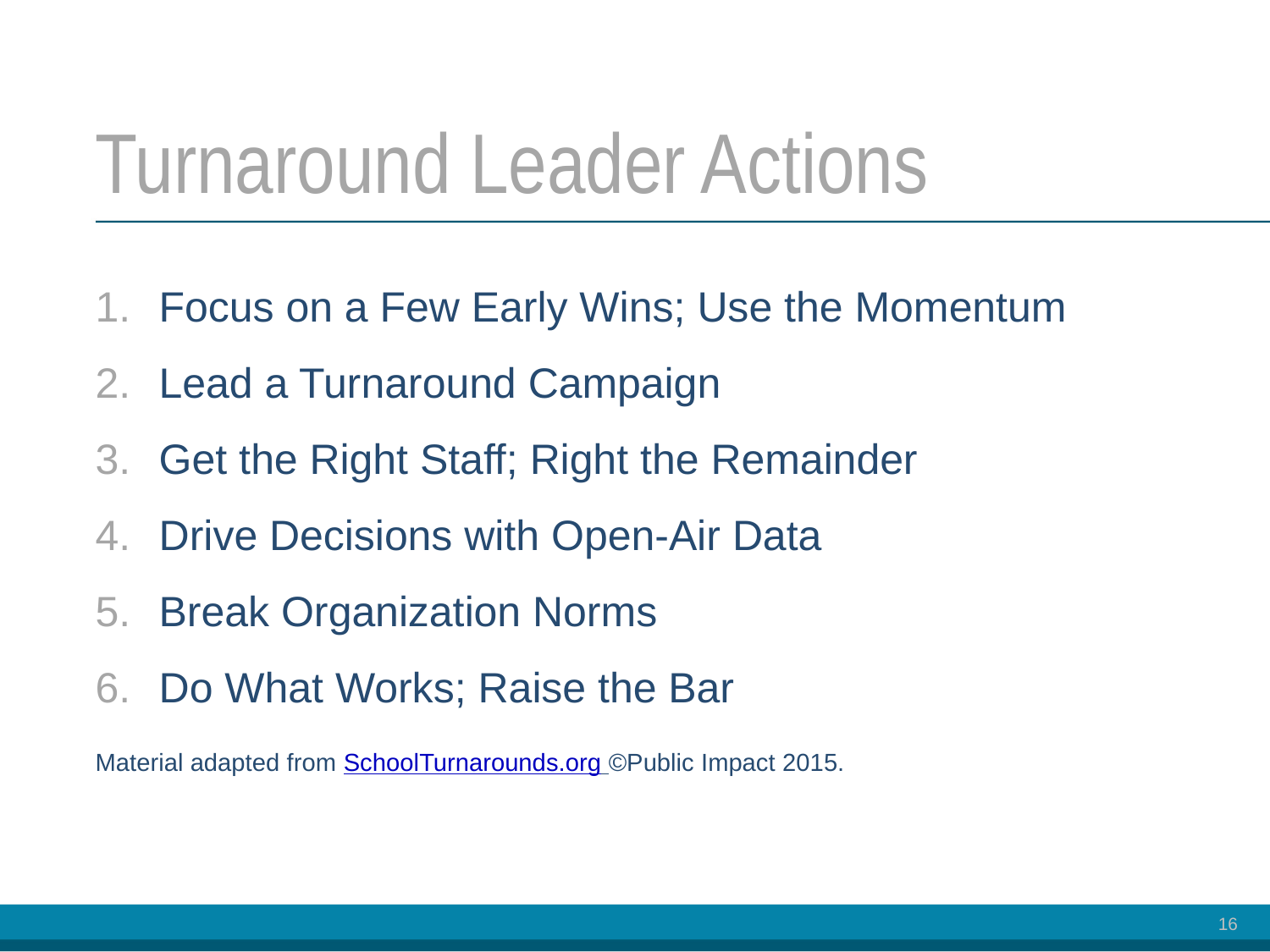

# Turnaround Leader Actions
Focus on a Few Early Wins; Use the Momentum
Lead a Turnaround Campaign
Get the Right Staff; Right the Remainder
Drive Decisions with Open-Air Data
Break Organization Norms
Do What Works; Raise the Bar

Material adapted from SchoolTurnarounds.org ©Public Impact 2015.

16